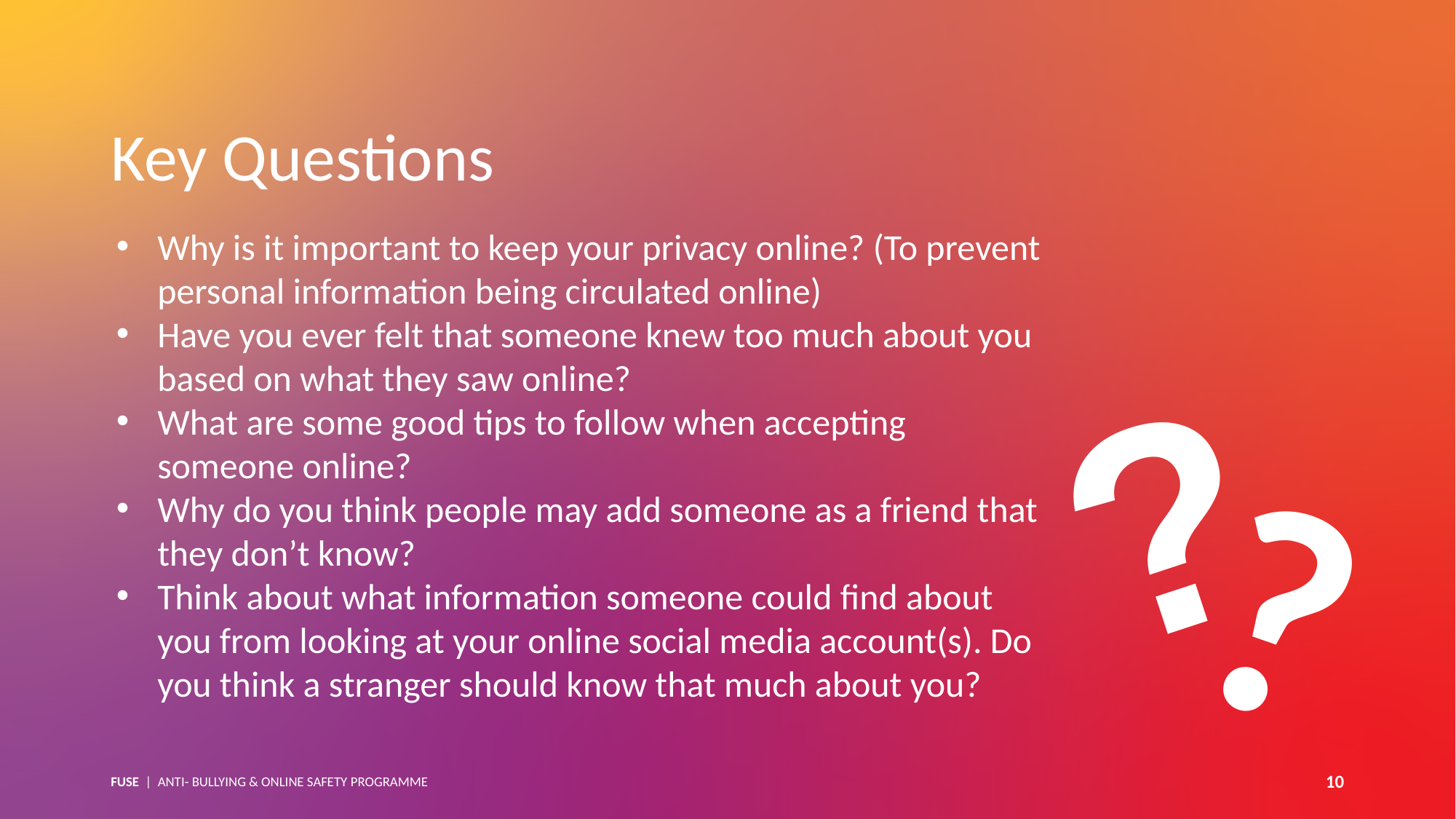

Key Questions
Why is it important to keep your privacy online? (To prevent personal information being circulated online)
Have you ever felt that someone knew too much about you based on what they saw online?
What are some good tips to follow when accepting someone online?
Why do you think people may add someone as a friend that they don’t know?
Think about what information someone could find about you from looking at your online social media account(s). Do you think a stranger should know that much about you?
?
?
FUSE  |  ANTI- BULLYING & ONLINE SAFETY PROGRAMME
10